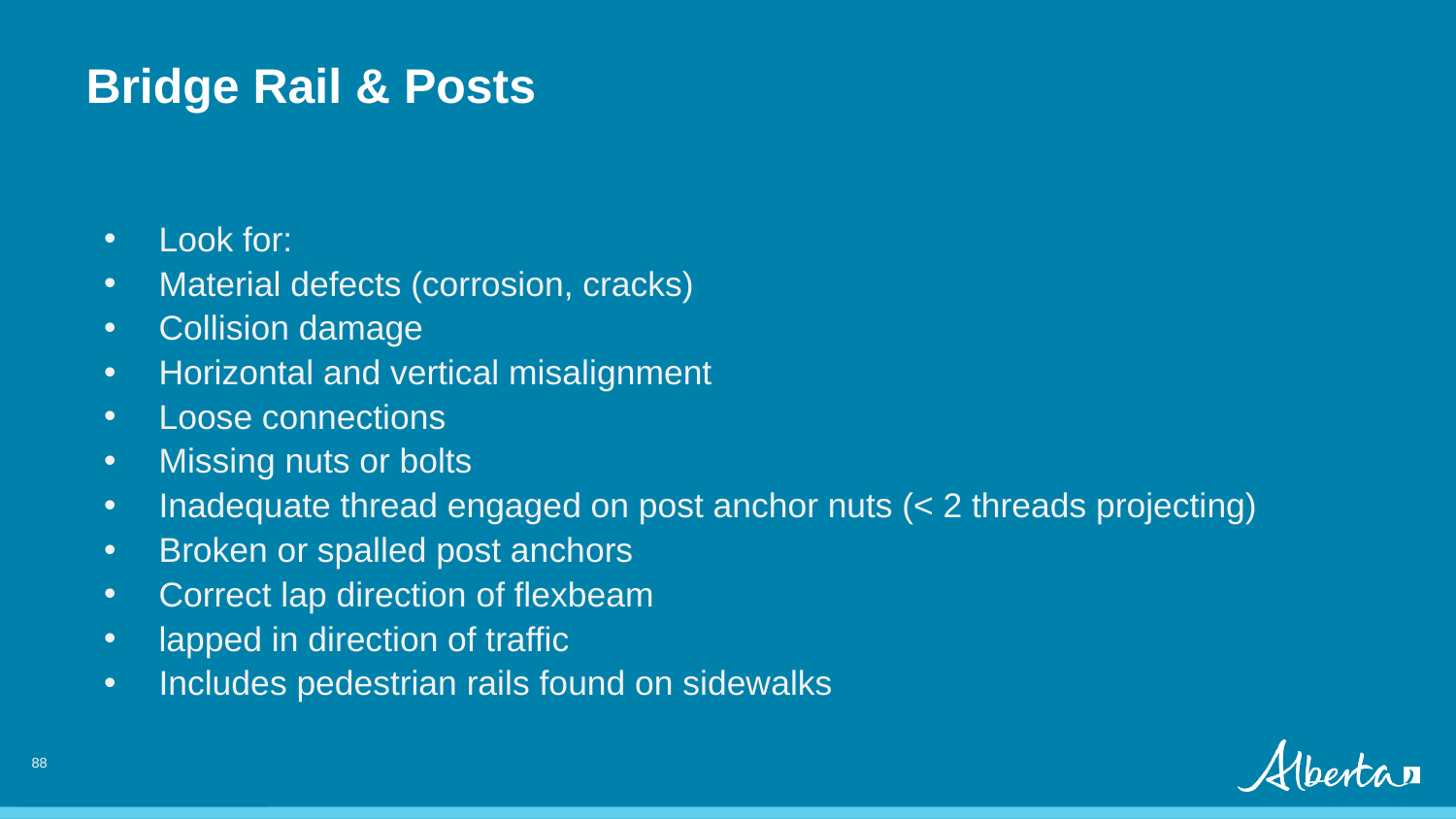

Bridge Rail & Posts
Look for:
Material defects (corrosion, cracks)
Collision damage
Horizontal and vertical misalignment
Loose connections
Missing nuts or bolts
Inadequate thread engaged on post anchor nuts (< 2 threads projecting)
Broken or spalled post anchors
Correct lap direction of flexbeam
lapped in direction of traffic
Includes pedestrian rails found on sidewalks

88